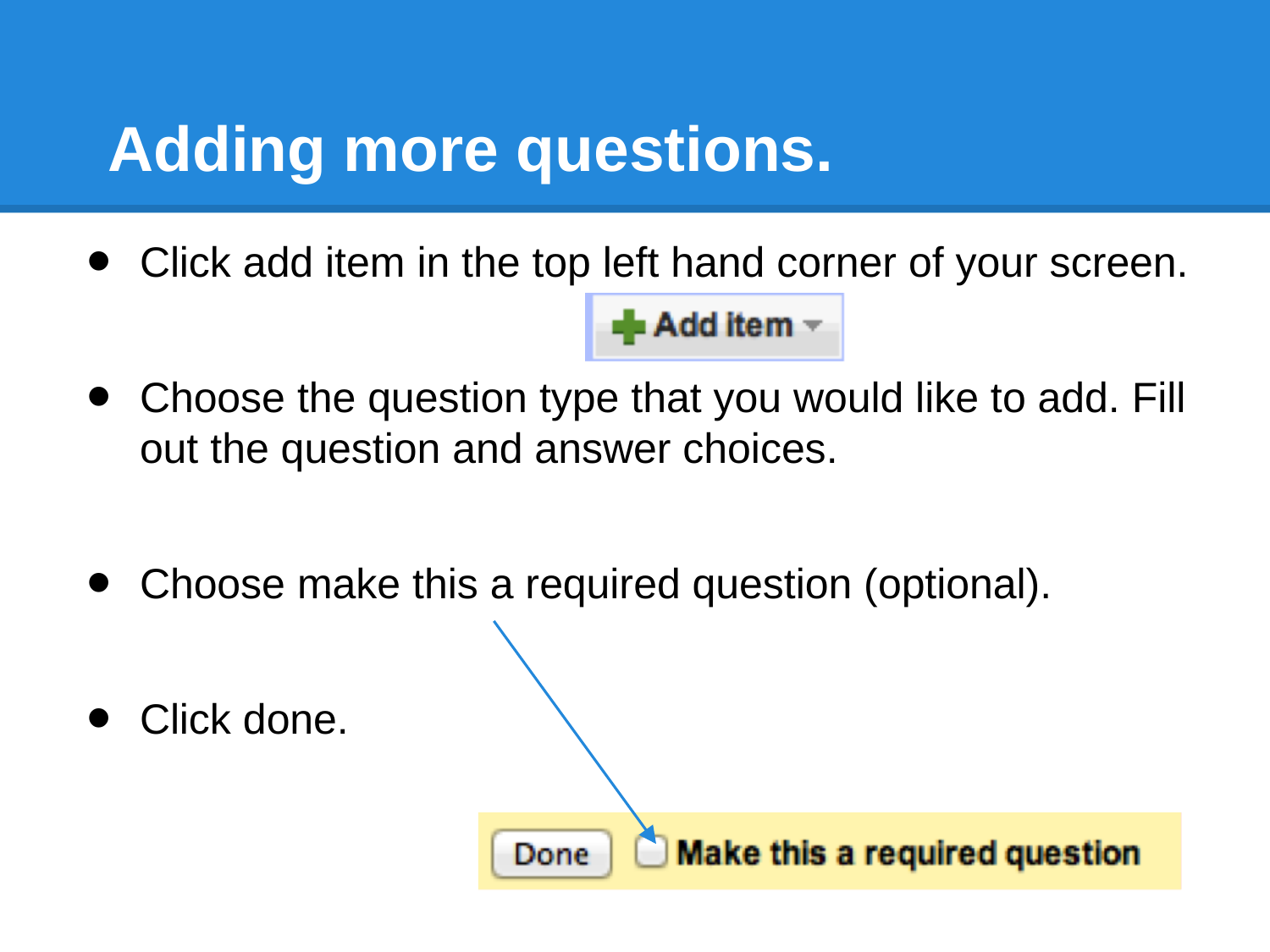

# Adding more questions.
Click add item in the top left hand corner of your screen.

Choose the question type that you would like to add. Fill out the question and answer choices.

Choose make this a required question (optional).

Click done.